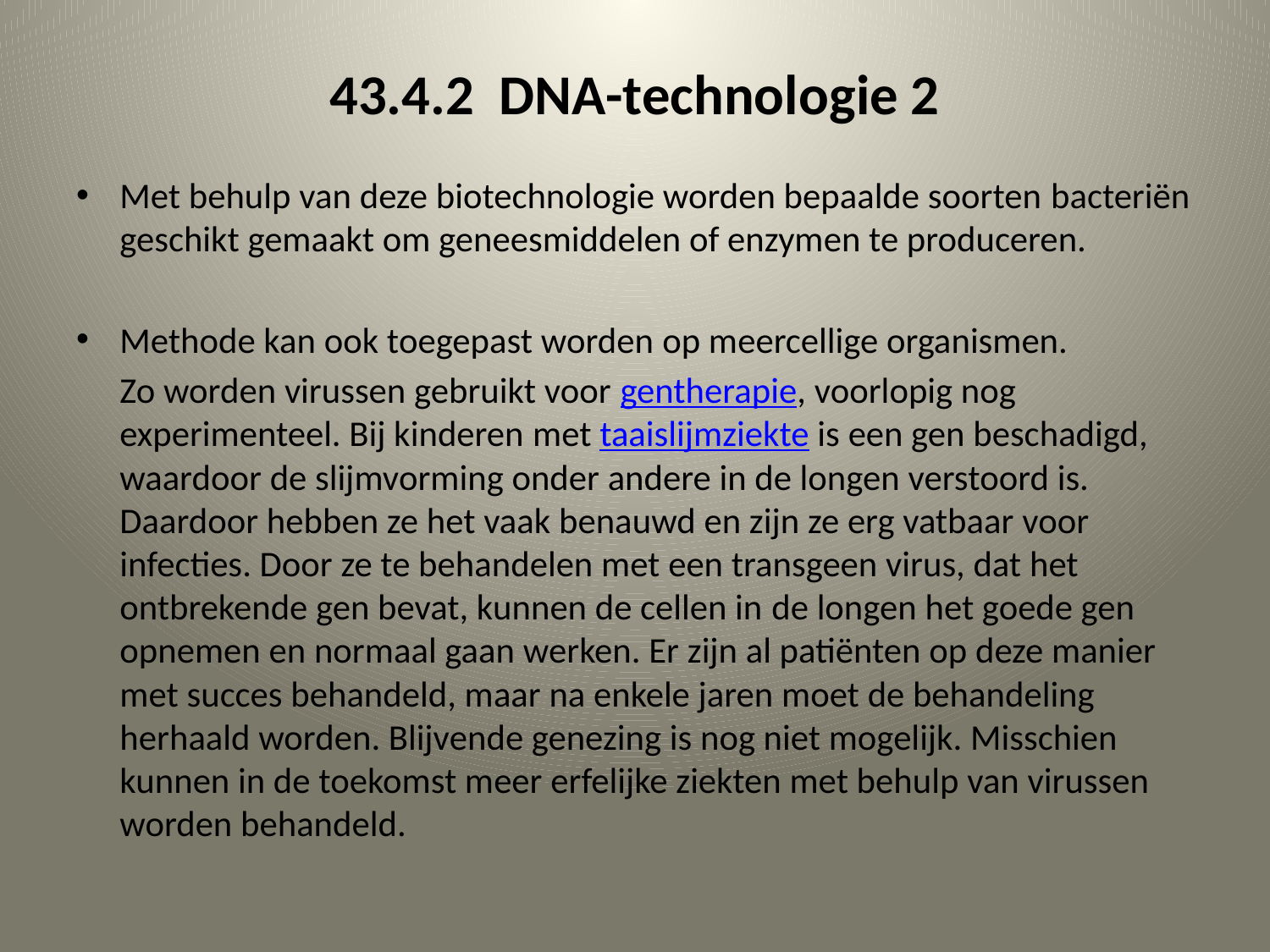

# 43.4.2  DNA-technologie 2
Met behulp van deze biotechnologie worden bepaalde soorten bacteriën geschikt gemaakt om geneesmiddelen of enzymen te produceren.

Methode kan ook toegepast worden op meercellige organismen.
	Zo worden virussen gebruikt voor gentherapie, voorlopig nog experimenteel. Bij kinderen met taaislijmziekte is een gen beschadigd, waardoor de slijmvorming onder andere in de longen verstoord is. Daardoor hebben ze het vaak benauwd en zijn ze erg vatbaar voor infecties. Door ze te behandelen met een transgeen virus, dat het ontbrekende gen bevat, kunnen de cellen in de longen het goede gen opnemen en normaal gaan werken. Er zijn al patiënten op deze manier met succes behandeld, maar na enkele jaren moet de behandeling herhaald worden. Blijvende genezing is nog niet mogelijk. Misschien kunnen in de toekomst meer erfelijke ziekten met behulp van virussen worden behandeld.